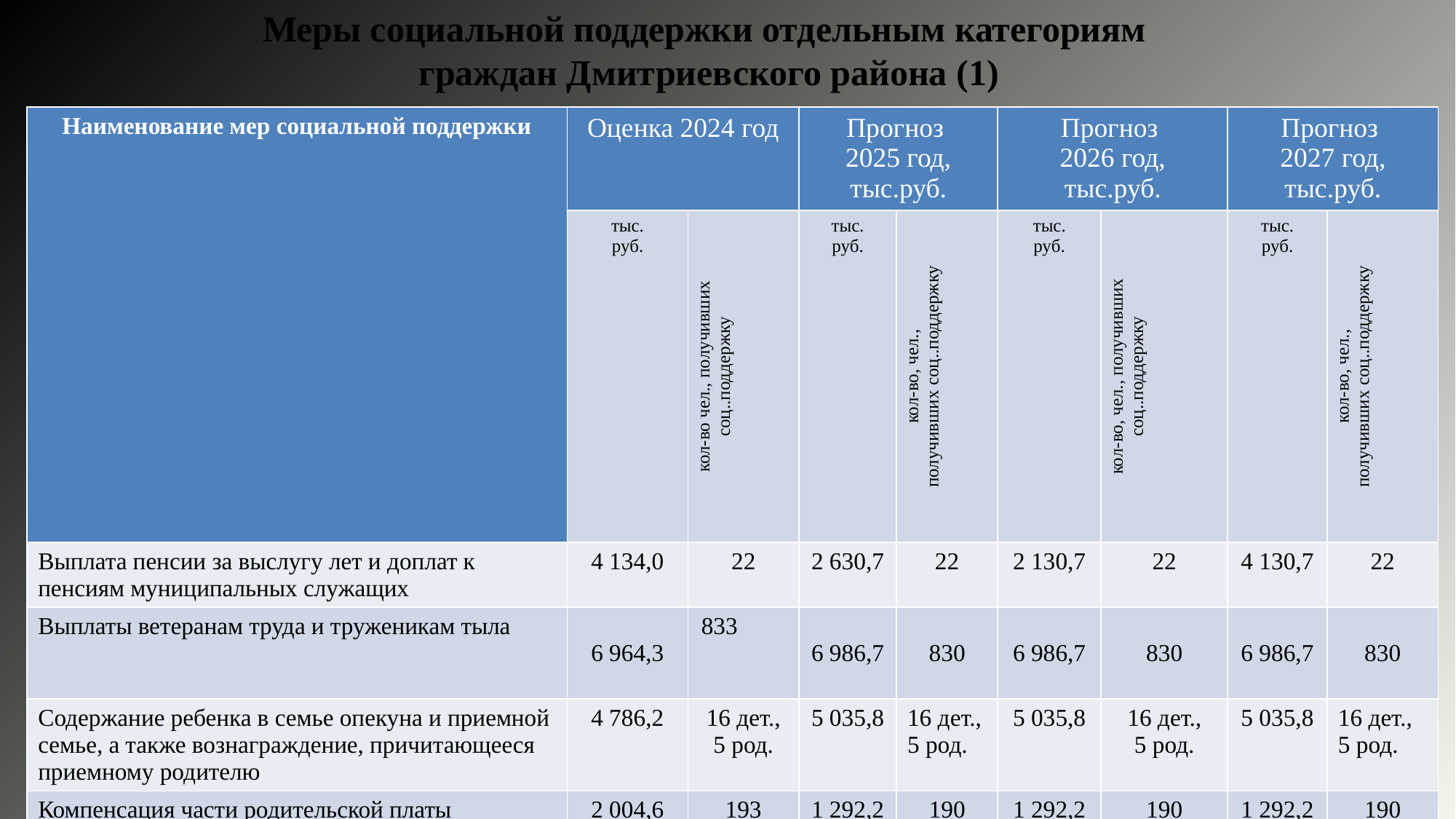

Меры социальной поддержки отдельным категориям
 граждан Дмитриевского района (1)
| Наименование мер социальной поддержки | Оценка 2024 год |  | Прогноз 2025 год, тыс.руб. |  | Прогноз 2026 год, тыс.руб. |  | Прогноз 2027 год, тыс.руб. |  |
| --- | --- | --- | --- | --- | --- | --- | --- | --- |
|  | тыс. руб. | кол-во чел., получивших соц..поддержку | тыс. руб. | кол-во, чел., получивших соц..поддержку | тыс. руб. | кол-во, чел., получивших соц..поддержку | тыс. руб. | кол-во, чел., получивших соц..поддержку |
| Выплата пенсии за выслугу лет и доплат к пенсиям муниципальных служащих | 4 134,0 | 22 | 2 630,7 | 22 | 2 130,7 | 22 | 4 130,7 | 22 |
| Выплаты ветеранам труда и труженикам тыла | 6 964,3 | 833 | 6 986,7 | 830 | 6 986,7 | 830 | 6 986,7 | 830 |
| Содержание ребенка в семье опекуна и приемной семье, а также вознаграждение, причитающееся приемному родителю | 4 786,2 | 16 дет., 5 род. | 5 035,8 | 16 дет., 5 род. | 5 035,8 | 16 дет., 5 род. | 5 035,8 | 16 дет., 5 род. |
| Компенсация части родительской платы | 2 004,6 | 193 | 1 292,2 | 190 | 1 292,2 | 190 | 1 292,2 | 190 |
| Возмещение родительской платы членам семей участникам СВО | 165 |  | 100,0 |  | 100,0 |  | 100,0 |  |
| Выплата единовременной адресной помощи при рождении ребёнка | 150 | 29 | 50,0 | 29 | 50,0 | 29 | 50,0 | 29 |